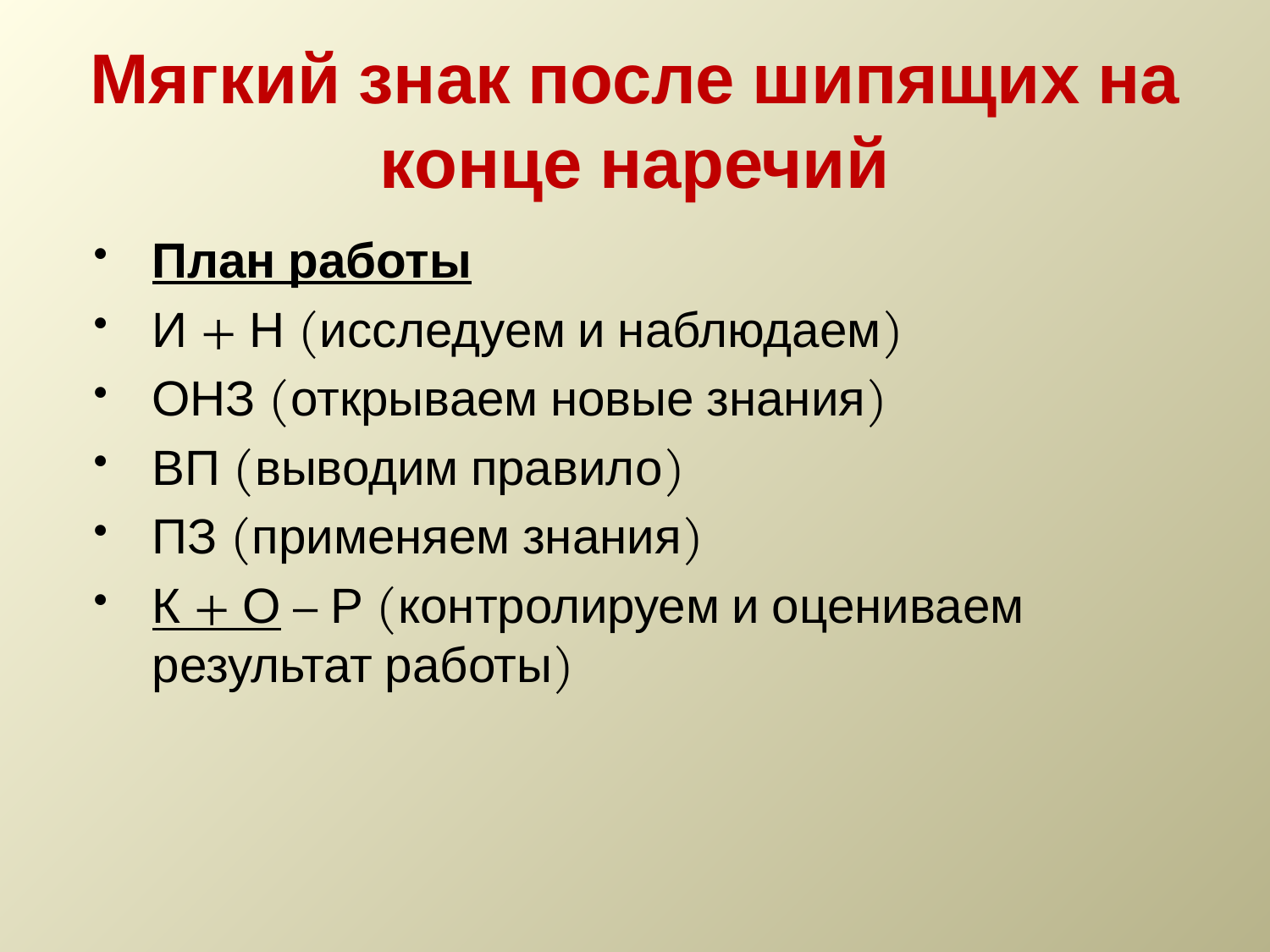

# Мягкий знак после шипящих на конце наречий
План работы
И + Н (исследуем и наблюдаем)
ОНЗ (открываем новые знания)
ВП (выводим правило)
ПЗ (применяем знания)
К + О – Р (контролируем и оцениваем результат работы)